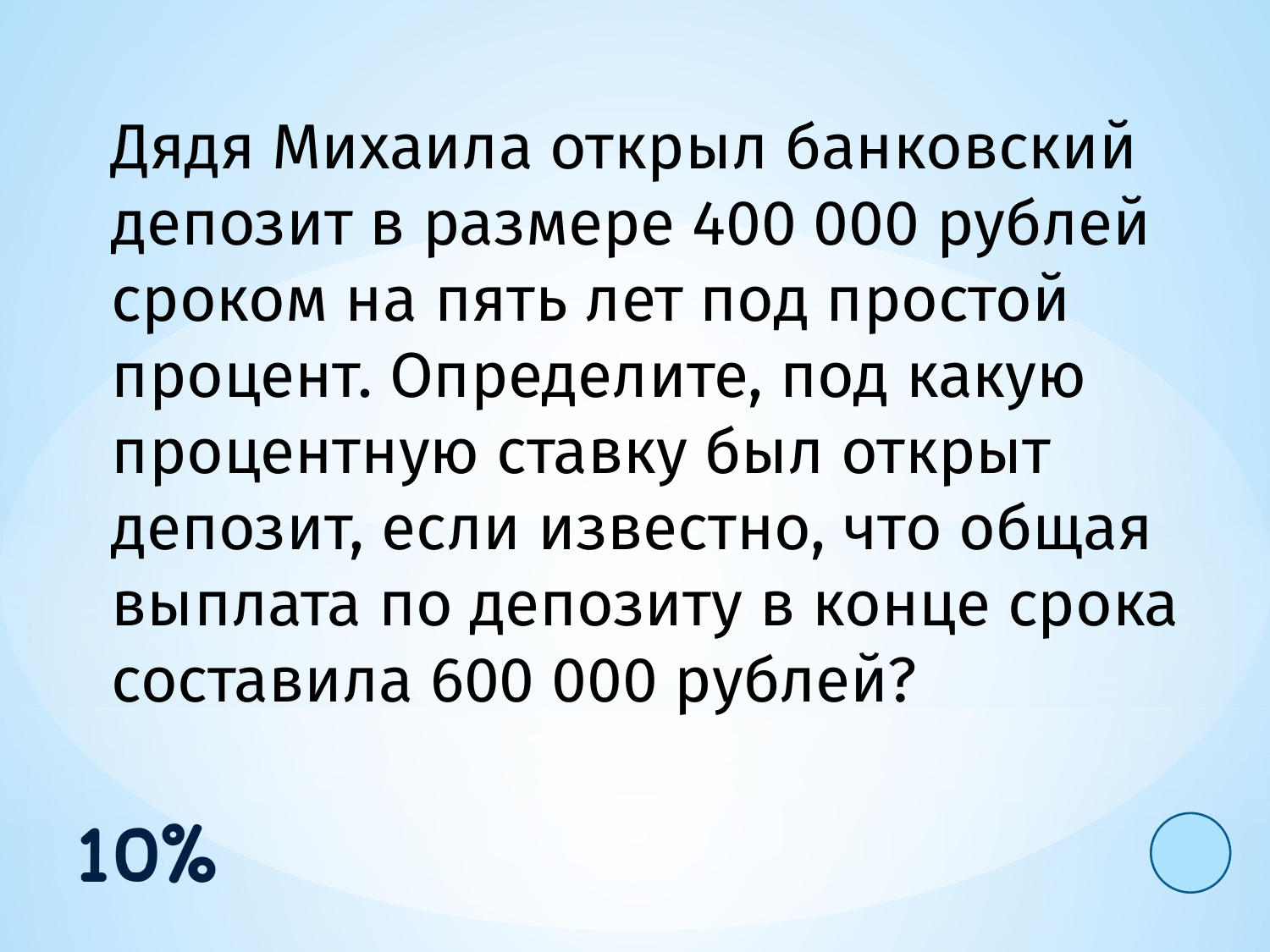

Дядя Михаила открыл банковский депозит в размере 400 000 рублей сроком на пять лет под простой процент. Определите, под какую процентную ставку был открыт депозит, если известно, что общая выплата по депозиту в конце срока составила 600 000 рублей?
10%